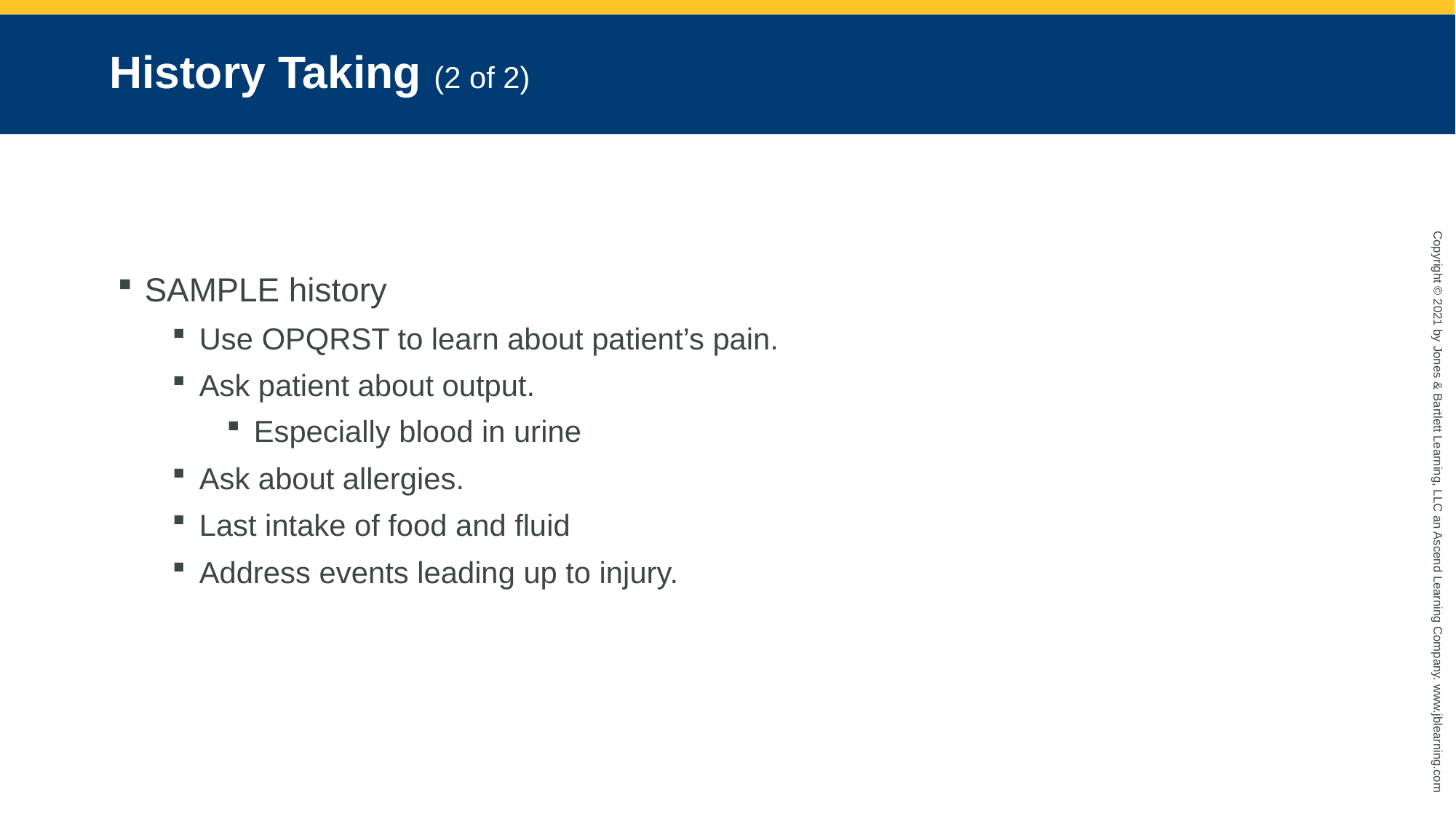

# History Taking (2 of 2)
SAMPLE history
Use OPQRST to learn about patient’s pain.
Ask patient about output.
Especially blood in urine
Ask about allergies.
Last intake of food and fluid
Address events leading up to injury.